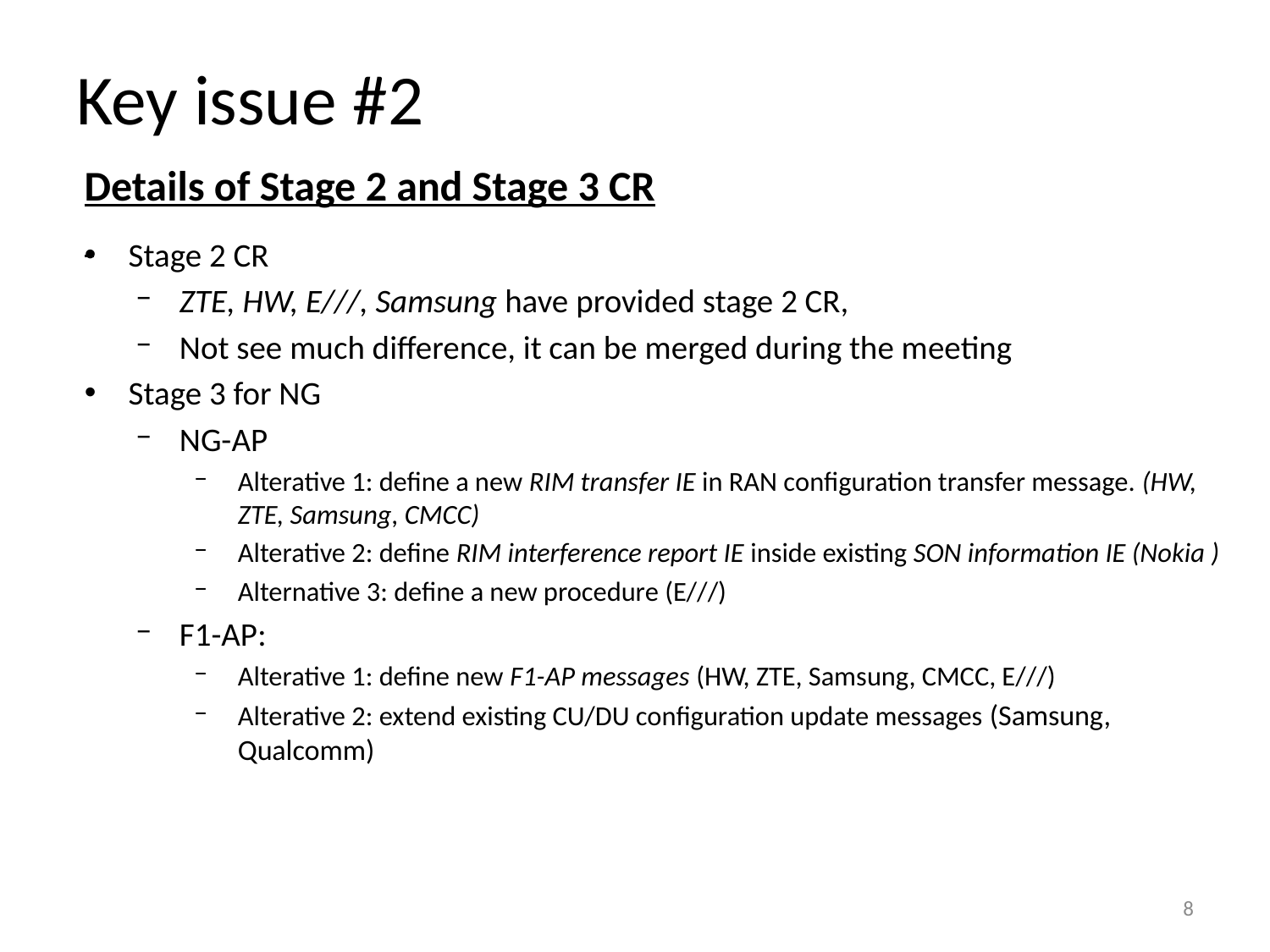

# Key issue #2
Details of Stage 2 and Stage 3 CR

Stage 2 CR
ZTE, HW, E///, Samsung have provided stage 2 CR,
Not see much difference, it can be merged during the meeting
Stage 3 for NG
NG-AP
Alterative 1: define a new RIM transfer IE in RAN configuration transfer message. (HW, ZTE, Samsung, CMCC)
Alterative 2: define RIM interference report IE inside existing SON information IE (Nokia )
Alternative 3: define a new procedure (E///)
F1-AP:
Alterative 1: define new F1-AP messages (HW, ZTE, Samsung, CMCC, E///)
Alterative 2: extend existing CU/DU configuration update messages (Samsung, Qualcomm)

8